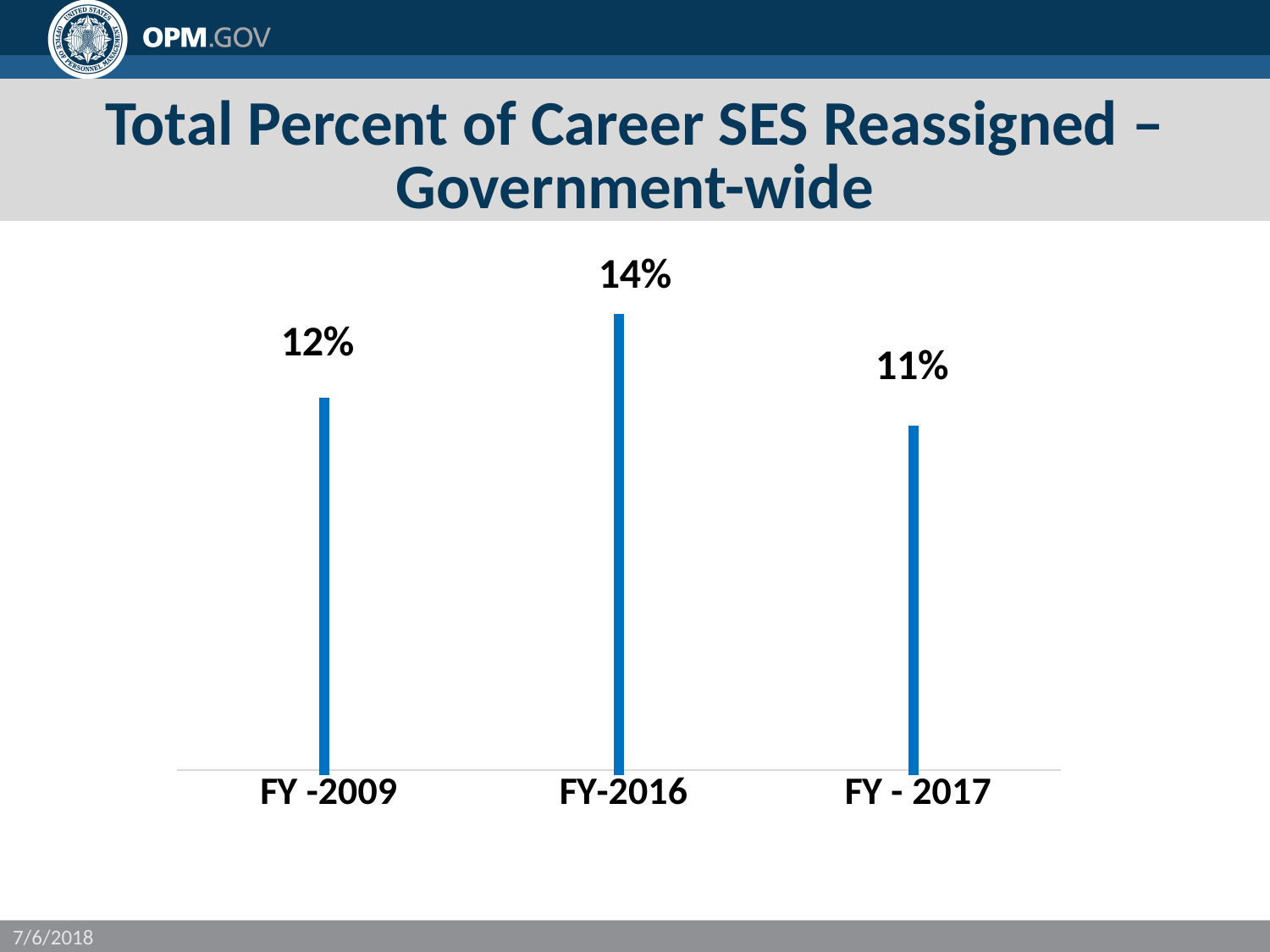

# Total Percent of Career SES Reassigned – Government-wide

### Chart

| Category |  |
|---|---|
|  FY -2009 | 0.11564 |
|  FY-2016 | 0.14164 |
|  FY - 2017 | 0.107 |
7/6/2018
8